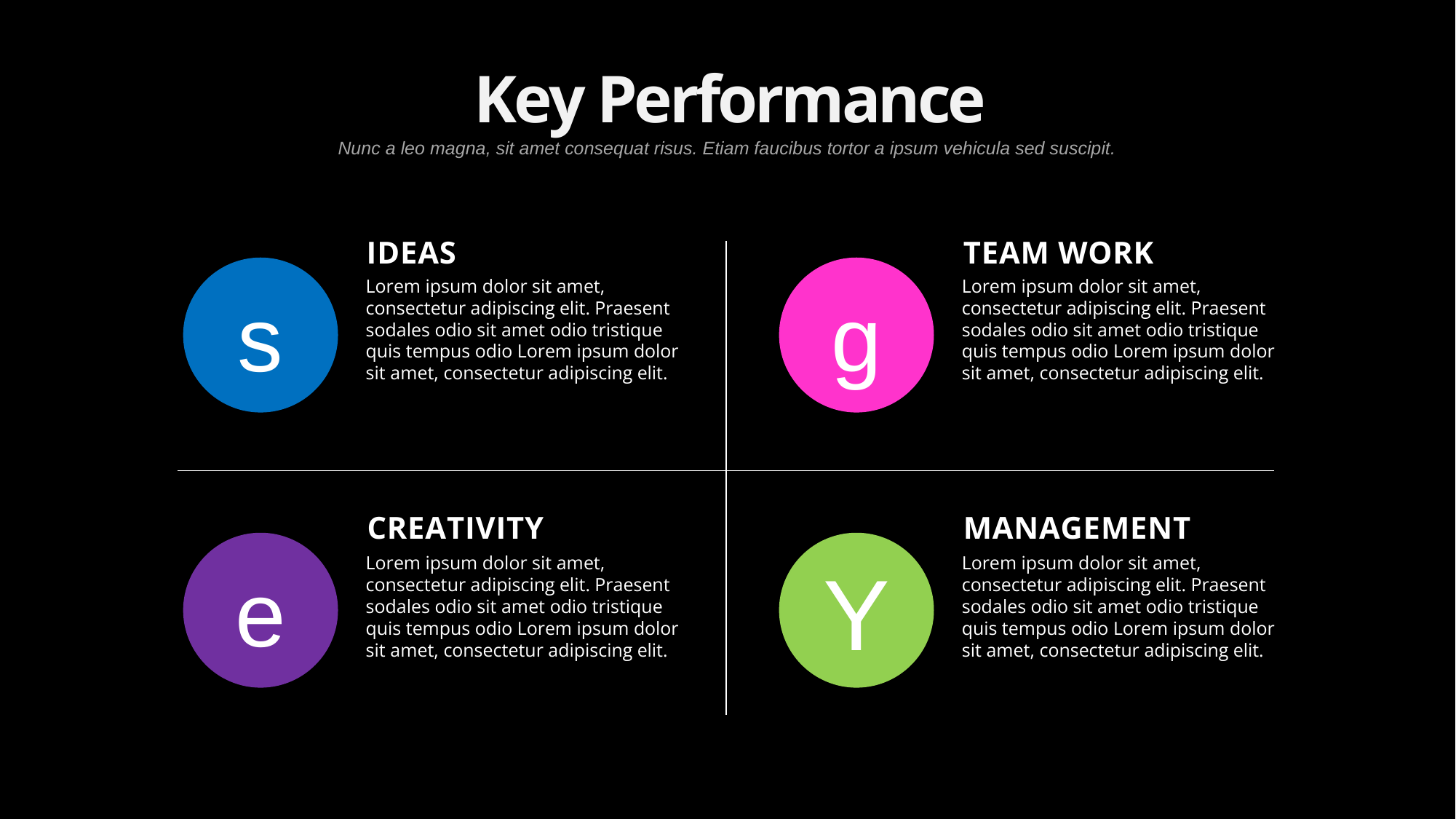

Key Performance
Nunc a leo magna, sit amet consequat risus. Etiam faucibus tortor a ipsum vehicula sed suscipit.
IDEAS
TEAM WORK
s
g
Lorem ipsum dolor sit amet, consectetur adipiscing elit. Praesent sodales odio sit amet odio tristique quis tempus odio Lorem ipsum dolor sit amet, consectetur adipiscing elit.
Lorem ipsum dolor sit amet, consectetur adipiscing elit. Praesent sodales odio sit amet odio tristique quis tempus odio Lorem ipsum dolor sit amet, consectetur adipiscing elit.
CREATIVITY
MANAGEMENT
e
Y
Lorem ipsum dolor sit amet, consectetur adipiscing elit. Praesent sodales odio sit amet odio tristique quis tempus odio Lorem ipsum dolor sit amet, consectetur adipiscing elit.
Lorem ipsum dolor sit amet, consectetur adipiscing elit. Praesent sodales odio sit amet odio tristique quis tempus odio Lorem ipsum dolor sit amet, consectetur adipiscing elit.